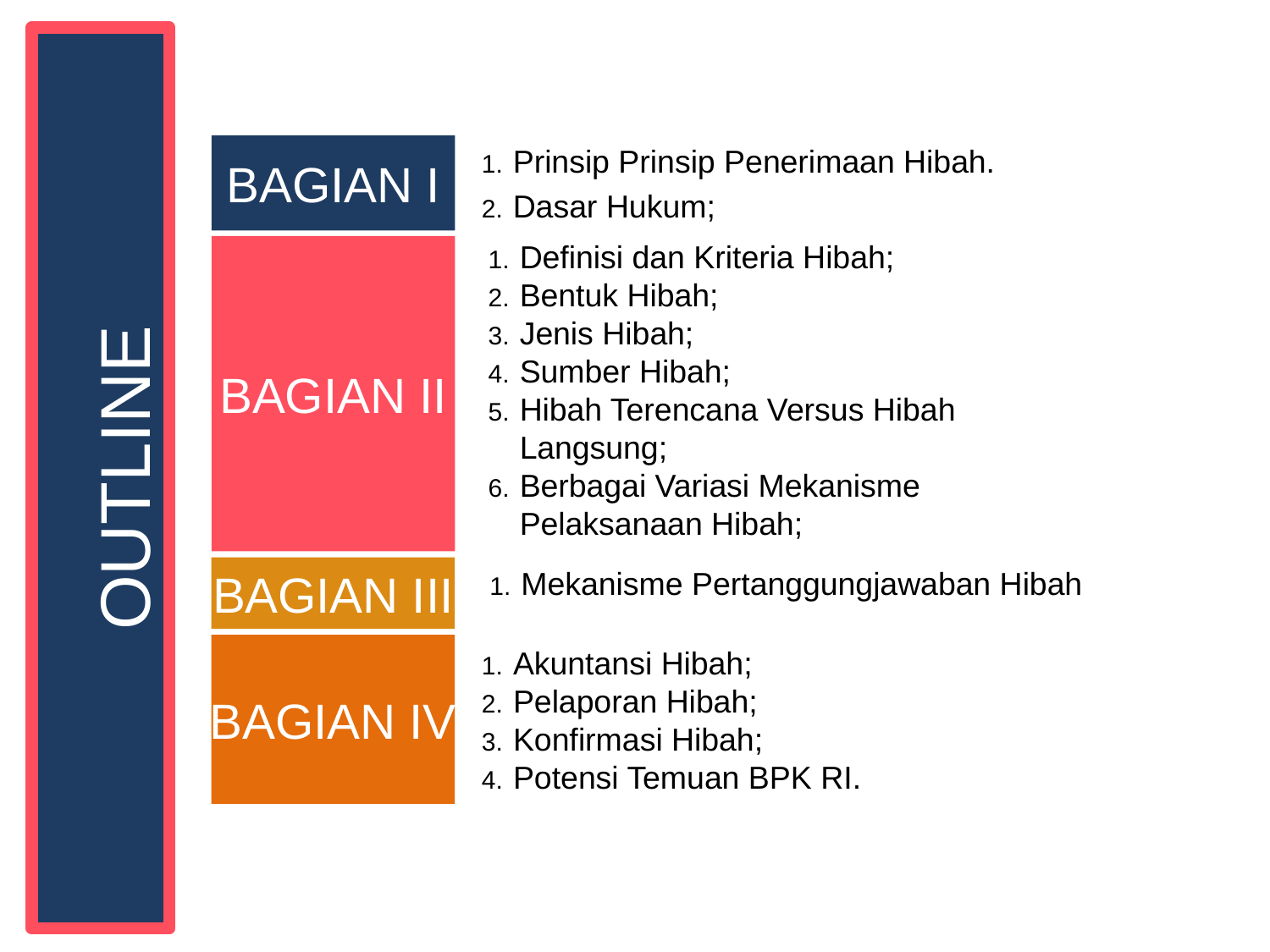

BAGIAN I
Prinsip Prinsip Penerimaan Hibah.
Dasar Hukum;
Definisi dan Kriteria Hibah;
Bentuk Hibah;
Jenis Hibah;
Sumber Hibah;
Hibah Terencana Versus Hibah Langsung;
Berbagai Variasi Mekanisme Pelaksanaan Hibah;
BAGIAN II
# OUTLINE
BAGIAN III
Mekanisme Pertanggungjawaban Hibah

BAGIAN IV
Akuntansi Hibah;
Pelaporan Hibah;
Konfirmasi Hibah;
Potensi Temuan BPK RI.